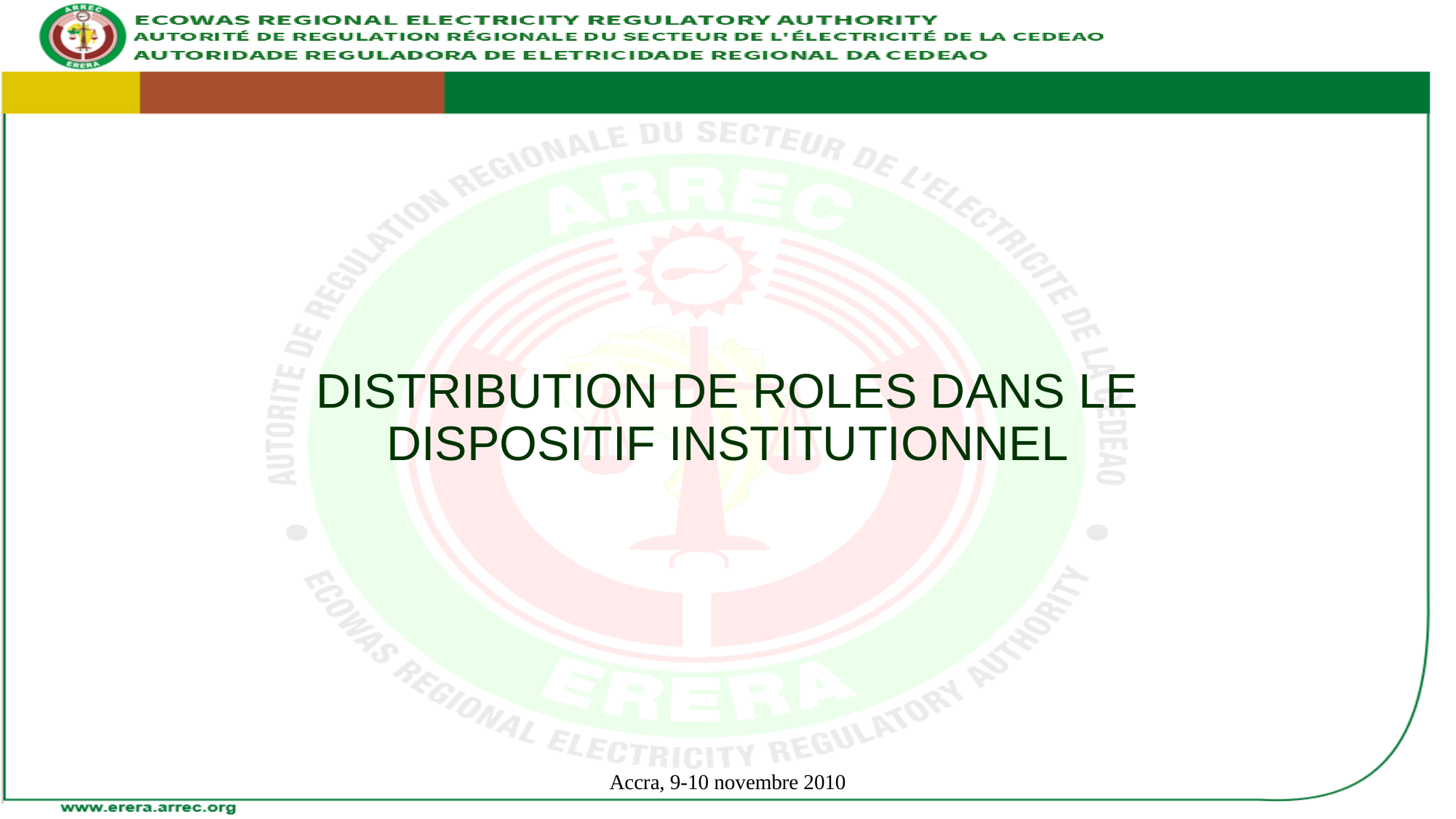

# DISTRIBUTION DE ROLES DANS LE DISPOSITIF INSTITUTIONNEL
Accra, 9-10 novembre 2010